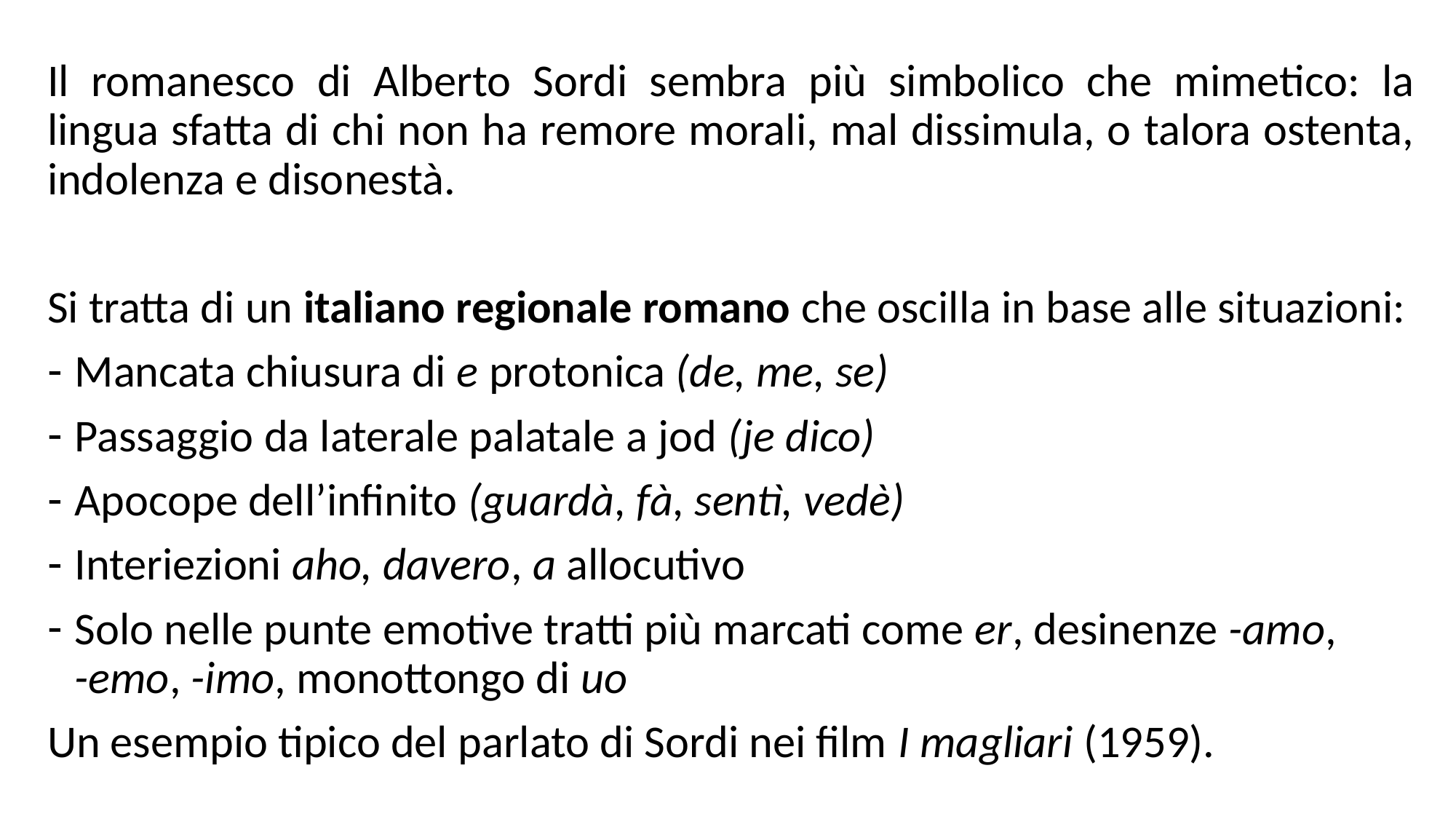

Il romanesco di Alberto Sordi sembra più simbolico che mimetico: la lingua sfatta di chi non ha remore morali, mal dissimula, o talora ostenta, indolenza e disonestà.

Si tratta di un italiano regionale romano che oscilla in base alle situazioni:
Mancata chiusura di e protonica (de, me, se)
Passaggio da laterale palatale a jod (je dico)
Apocope dell’infinito (guardà, fà, sentì, vedè)
Interiezioni aho, davero, a allocutivo
Solo nelle punte emotive tratti più marcati come er, desinenze -amo,        -emo, -imo, monottongo di uo
Un esempio tipico del parlato di Sordi nei film I magliari (1959).